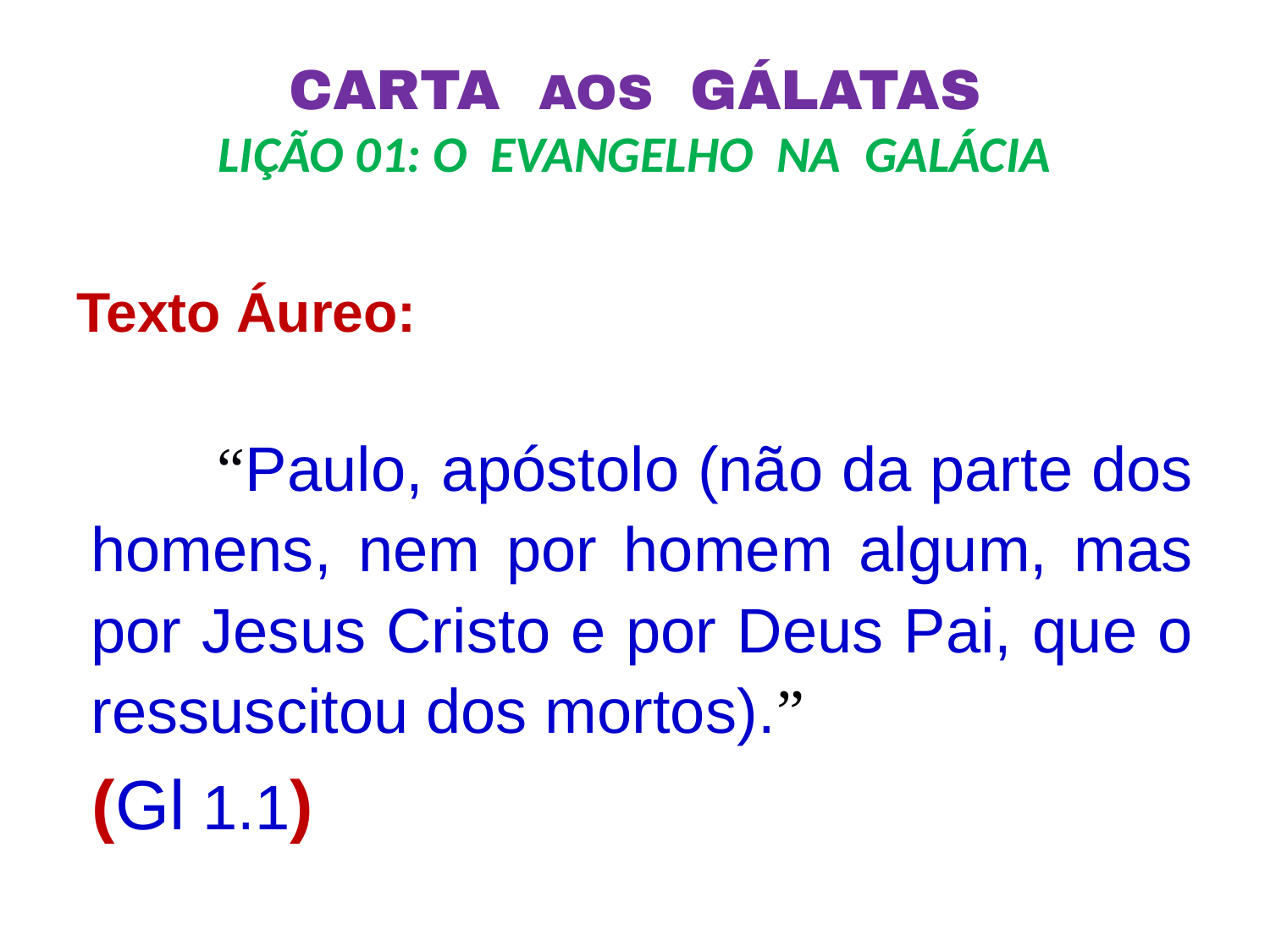

# CARTA  AOS  GÁLATAS LIÇÃO 01: O  EVANGELHO  NA  GALÁCIA

Texto Áureo:

 	“Paulo, apóstolo (não da parte dos homens, nem por homem algum, mas por Jesus Cristo e por Deus Pai, que o ressuscitou dos mortos).”
					(Gl 1.1)